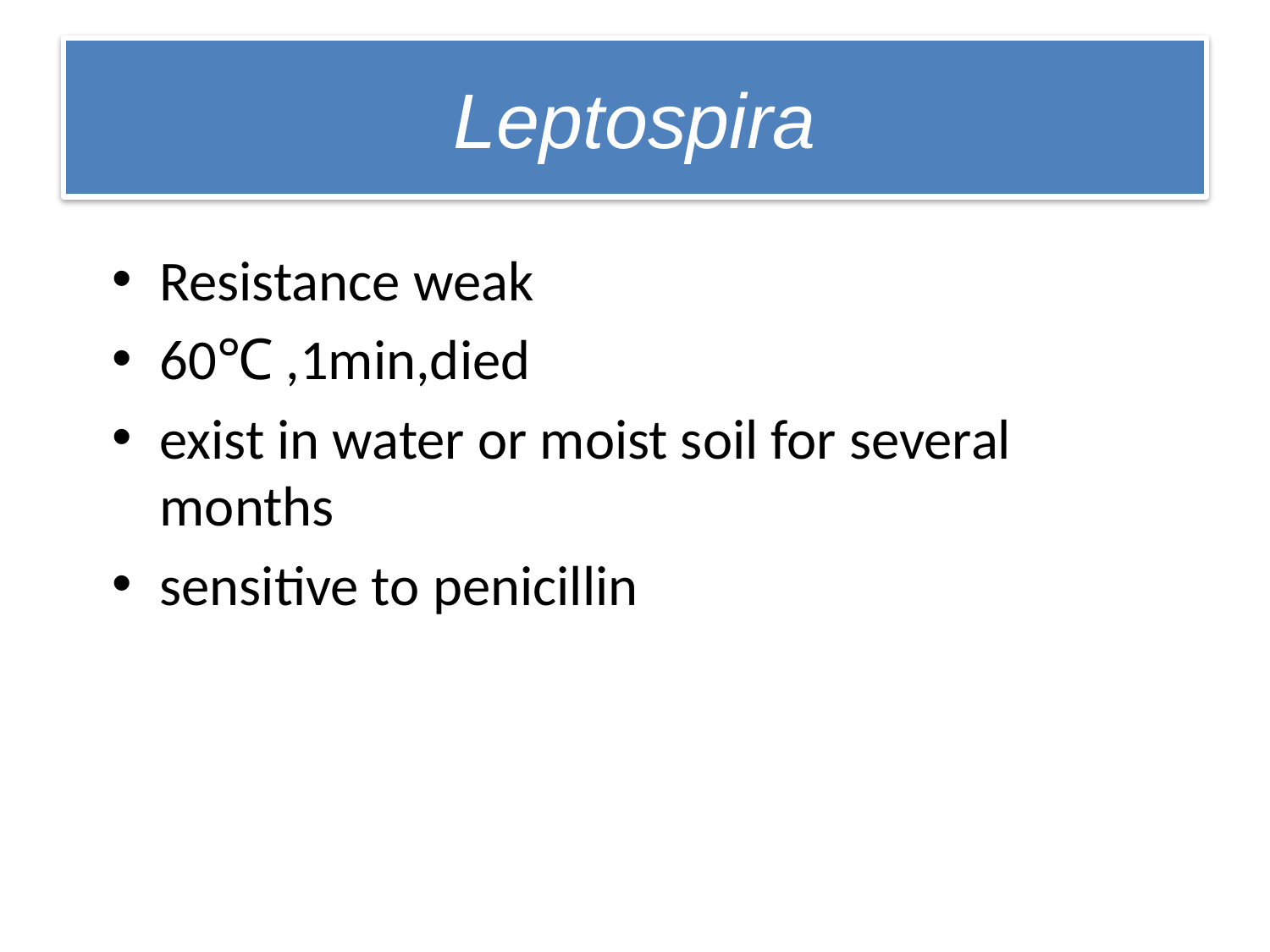

# Leptospira
Resistance weak
60℃ ,1min,died
exist in water or moist soil for several months
sensitive to penicillin